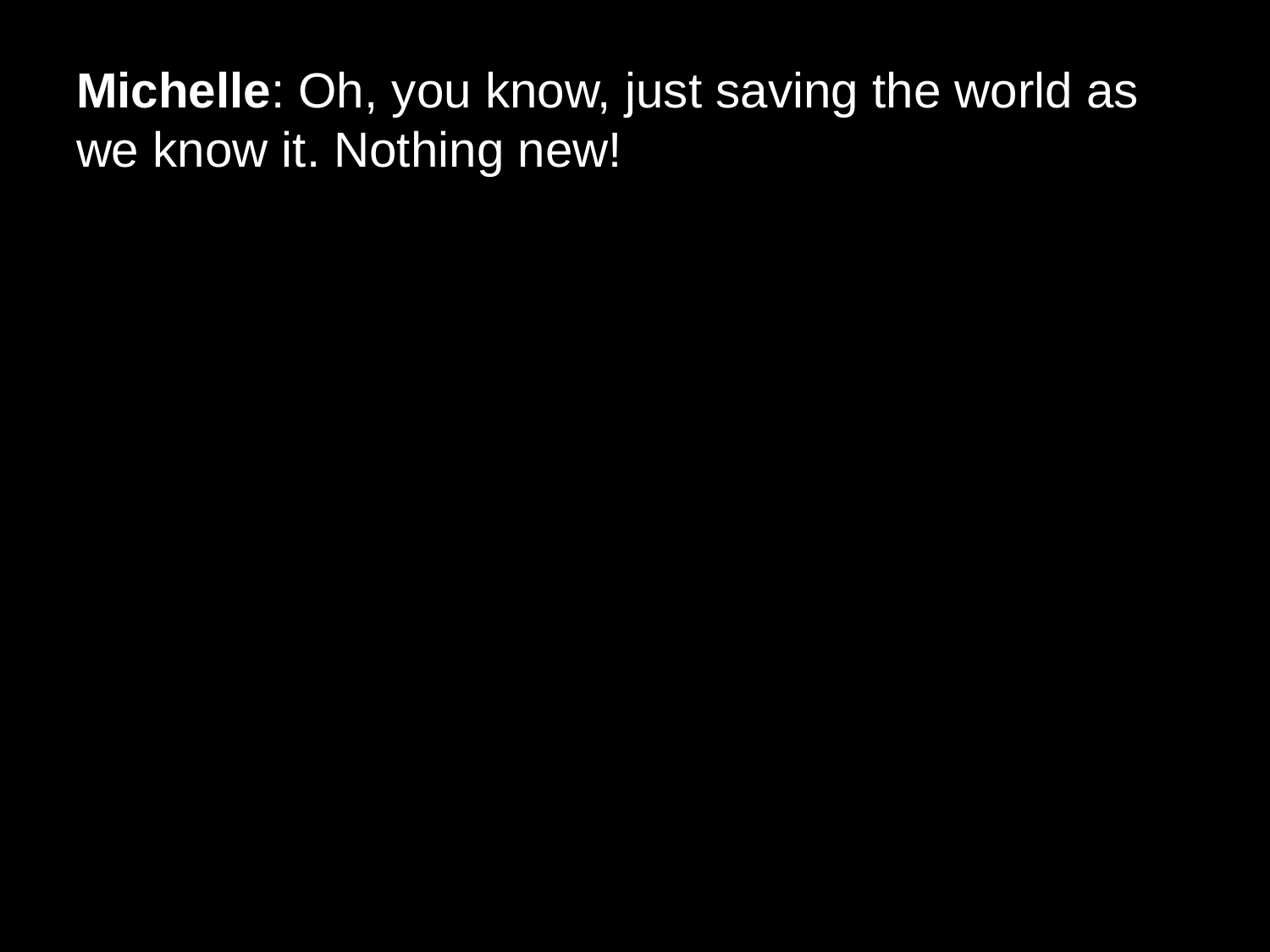

# Michelle: Oh, you know, just saving the world as we know it. Nothing new!